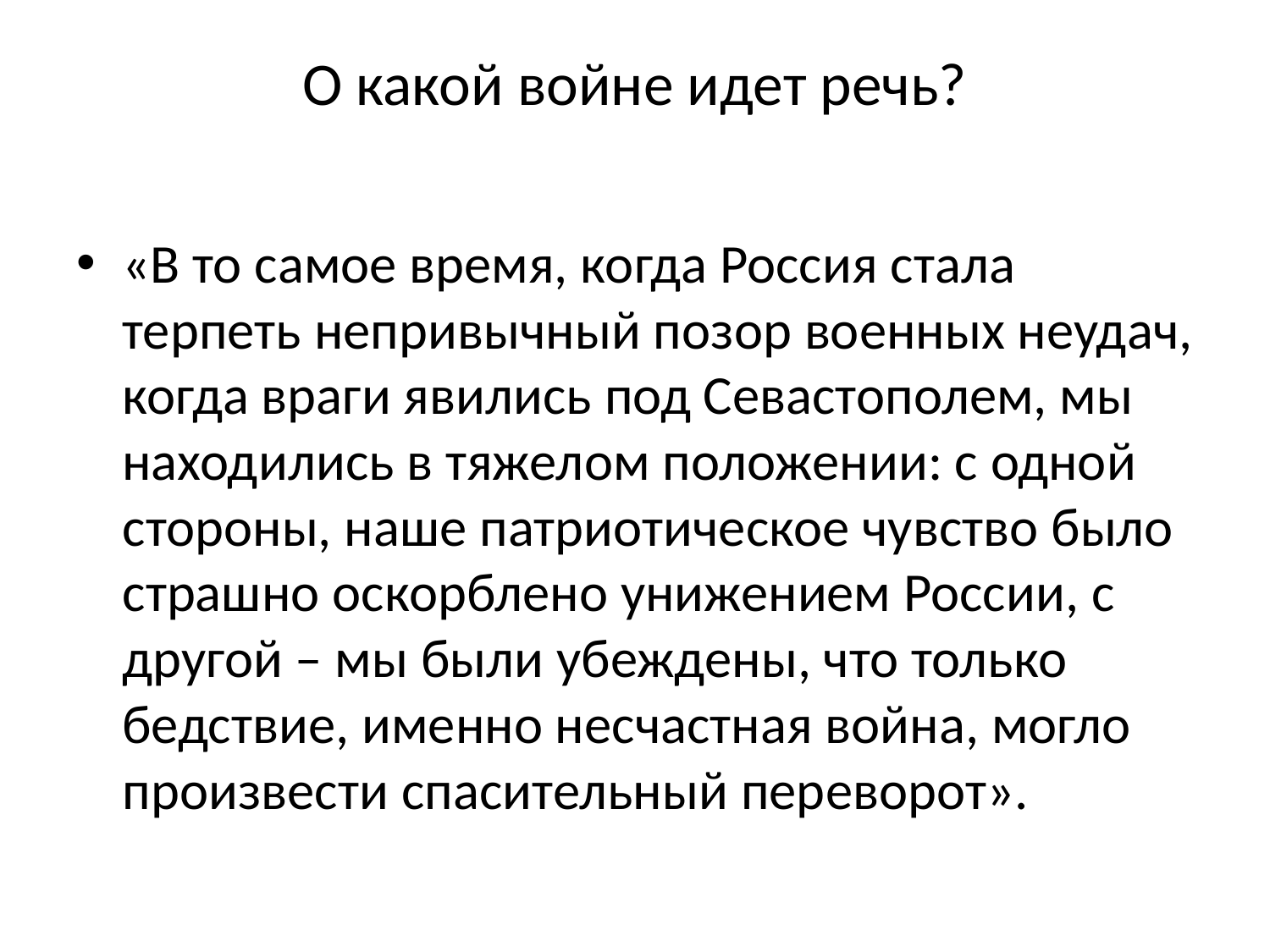

# О какой войне идет речь?
«В то самое время, когда Россия стала терпеть непривычный позор военных неудач, когда враги явились под Севастополем, мы находились в тяжелом положении: с одной стороны, наше патриотическое чувство было страшно оскорблено унижением России, с другой – мы были убеждены, что только бедствие, именно несчастная война, могло произвести спасительный переворот».